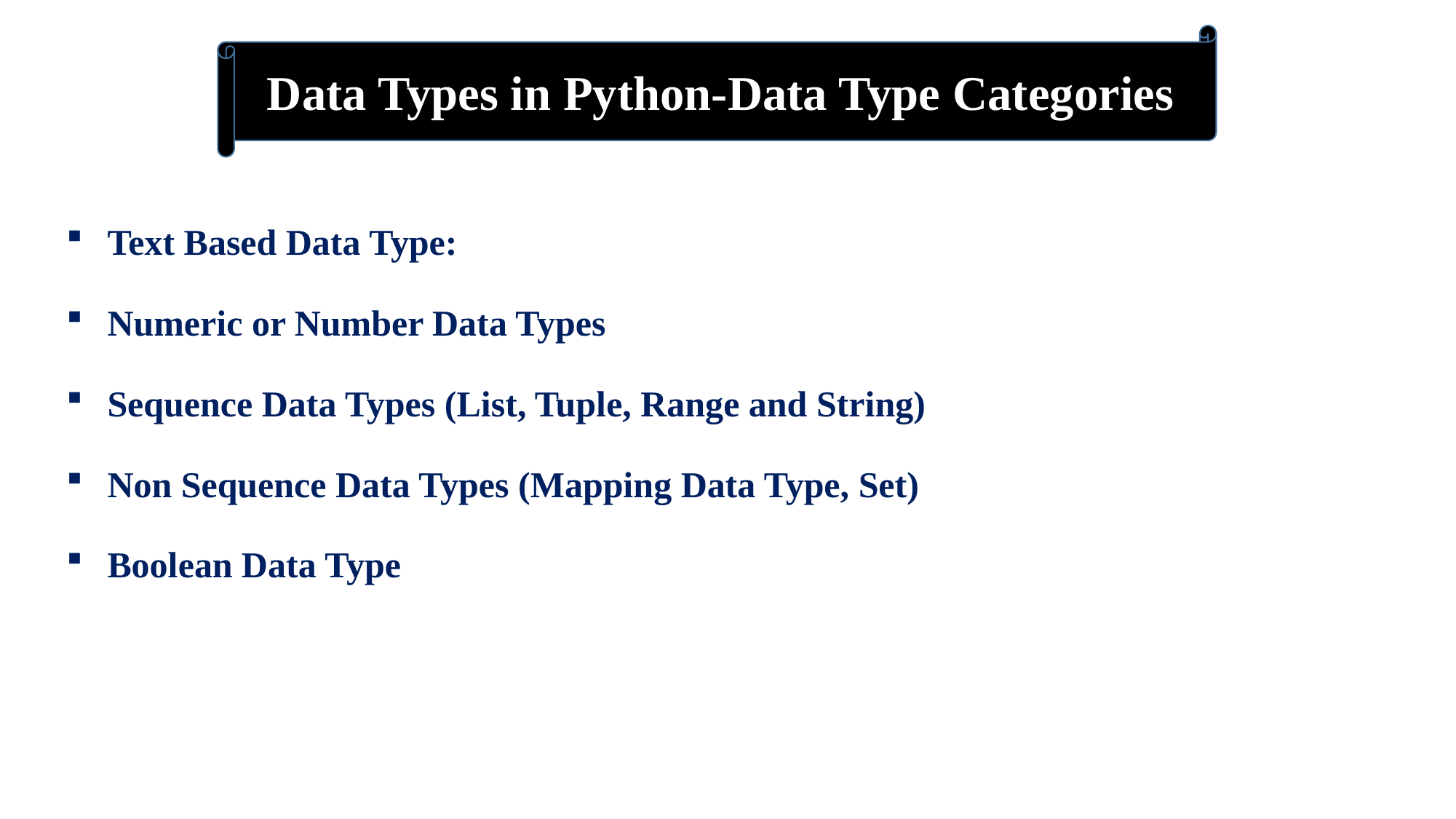

Data Types in Python-Data Type Categories
Text Based Data Type:
Numeric or Number Data Types
Sequence Data Types (List, Tuple, Range and String)
Non Sequence Data Types (Mapping Data Type, Set)
Boolean Data Type